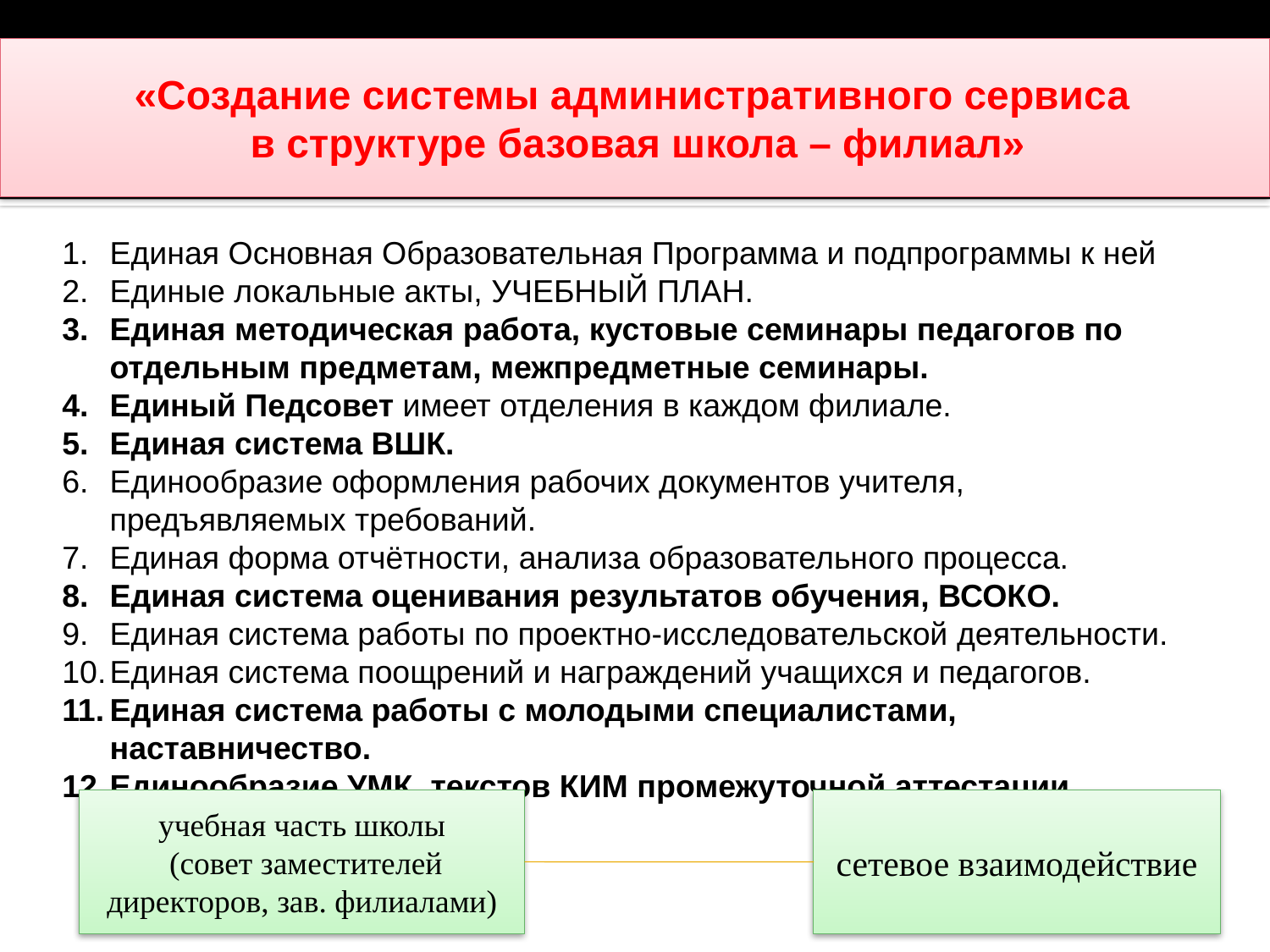

# «Создание системы административного сервиса в структуре базовая школа – филиал»
Единая Основная Образовательная Программа и подпрограммы к ней
Единые локальные акты, УЧЕБНЫЙ ПЛАН.
Единая методическая работа, кустовые семинары педагогов по отдельным предметам, межпредметные семинары.
Единый Педсовет имеет отделения в каждом филиале.
Единая система ВШК.
Единообразие оформления рабочих документов учителя, предъявляемых требований.
Единая форма отчётности, анализа образовательного процесса.
Единая система оценивания результатов обучения, ВСОКО.
Единая система работы по проектно-исследовательской деятельности.
Единая система поощрений и награждений учащихся и педагогов.
Единая система работы с молодыми специалистами, наставничество.
Единообразие УМК, текстов КИМ промежуточной аттестации.
учебная часть школы
 (совет заместителей директоров, зав. филиалами)
сетевое взаимодействие